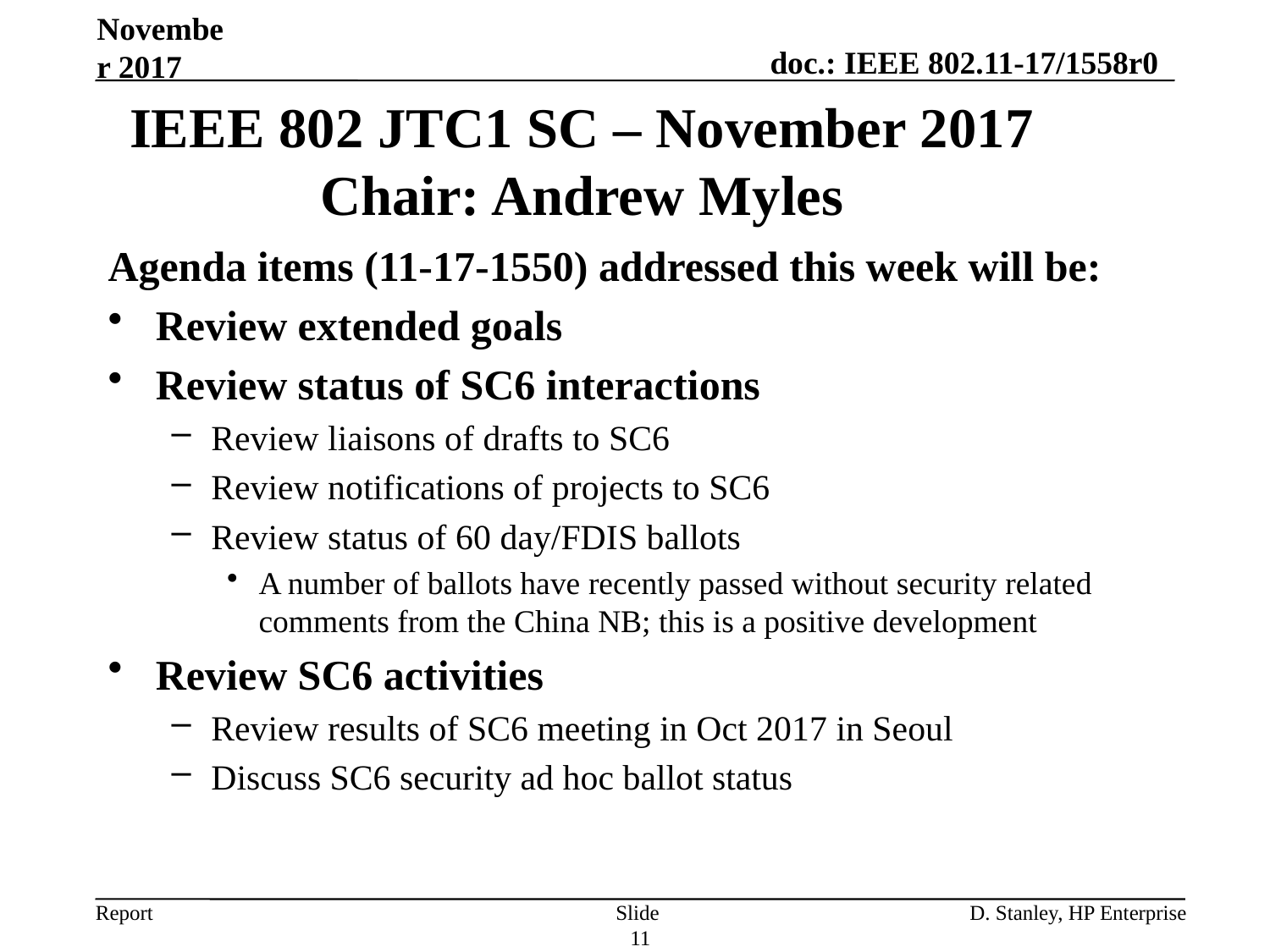

November 2017
IEEE 802 JTC1 SC – November 2017
Chair: Andrew Myles
Agenda items (11-17-1550) addressed this week will be:
Review extended goals
Review status of SC6 interactions
Review liaisons of drafts to SC6
Review notifications of projects to SC6
Review status of 60 day/FDIS ballots
A number of ballots have recently passed without security related comments from the China NB; this is a positive development
Review SC6 activities
Review results of SC6 meeting in Oct 2017 in Seoul
Discuss SC6 security ad hoc ballot status
Slide 11
D. Stanley, HP Enterprise